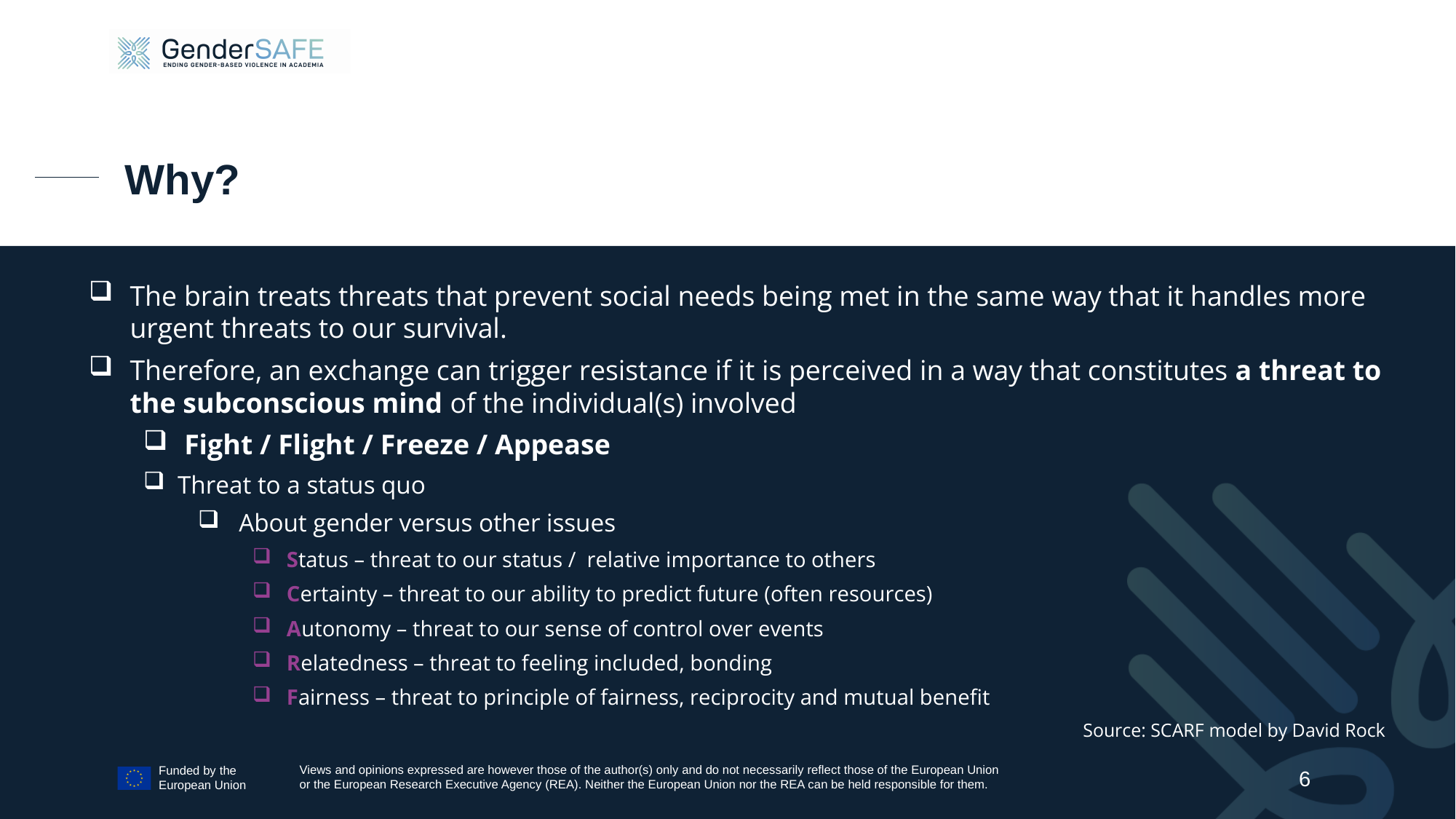

# Why?
The brain treats threats that prevent social needs being met in the same way that it handles more urgent threats to our survival.
Therefore, an exchange can trigger resistance if it is perceived in a way that constitutes a threat to the subconscious mind of the individual(s) involved
Fight / Flight / Freeze / Appease
Threat to a status quo
About gender versus other issues
Status – threat to our status /  relative importance to others
Certainty – threat to our ability to predict future (often resources)
Autonomy – threat to our sense of control over events
Relatedness – threat to feeling included, bonding
Fairness – threat to principle of fairness, reciprocity and mutual benefit
Source: SCARF model by David Rock